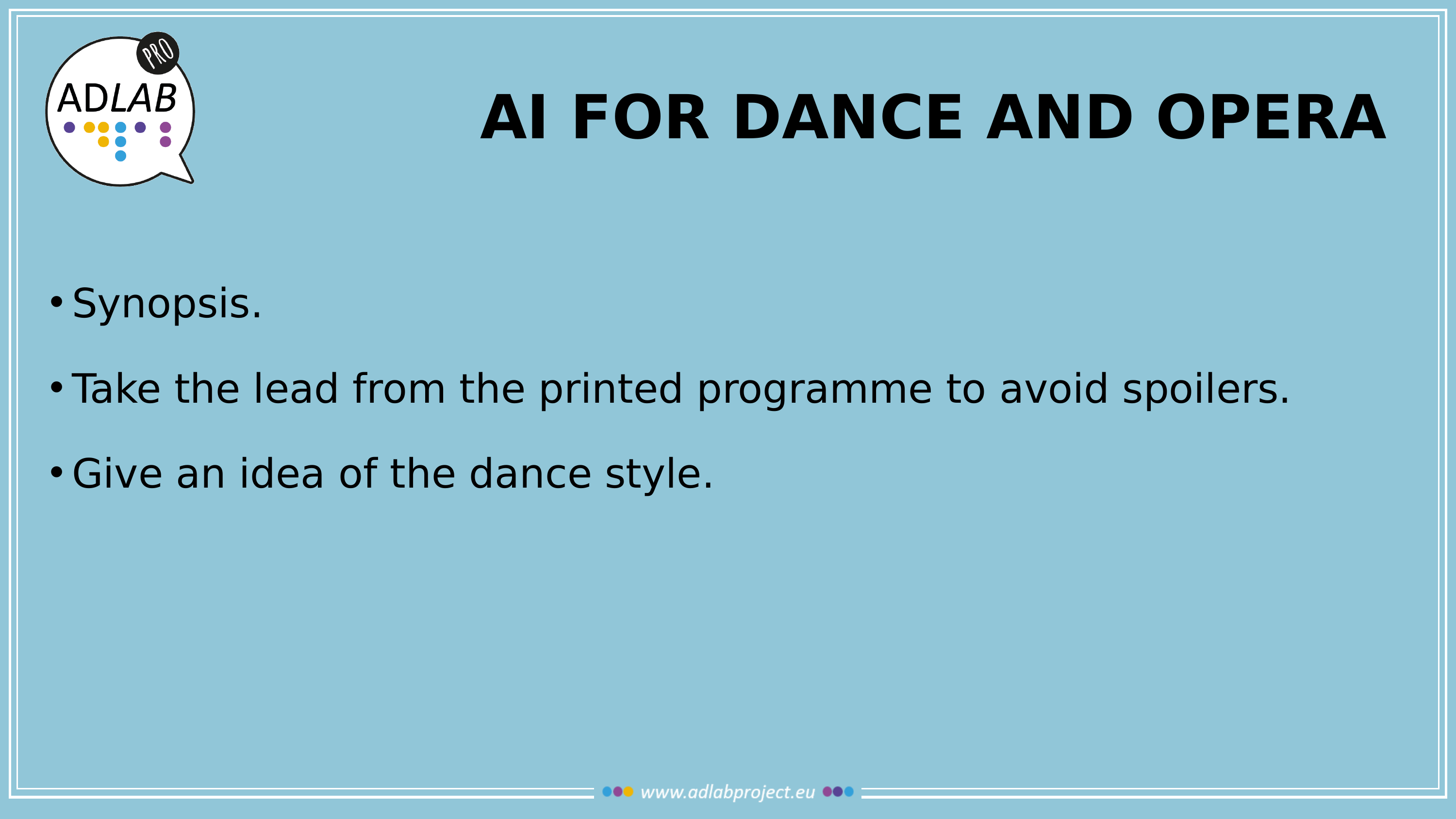

# Ai for dance and opera
Synopsis.
Take the lead from the printed programme to avoid spoilers.
Give an idea of the dance style.